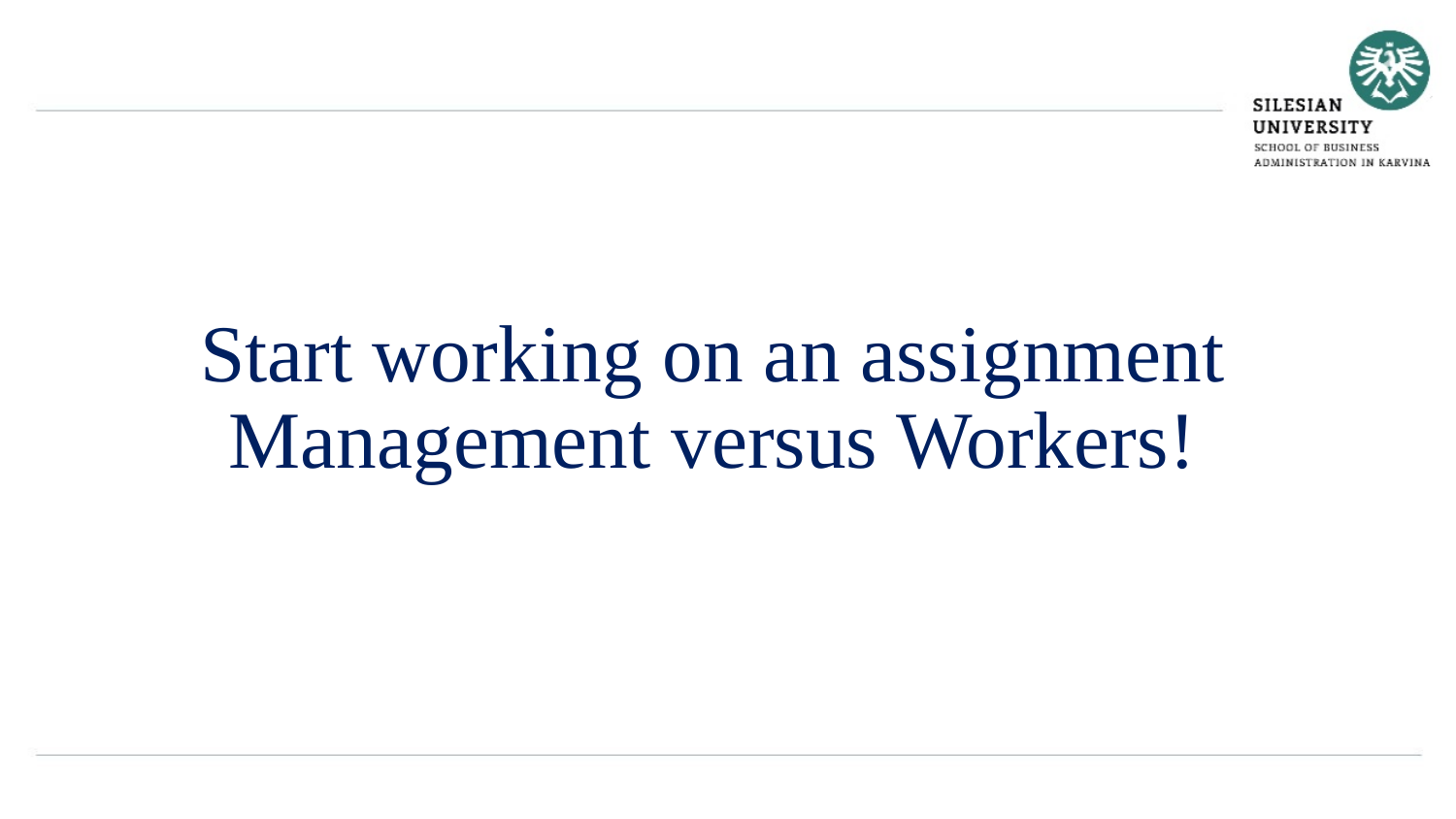

Start working on an assignment Management versus Workers!